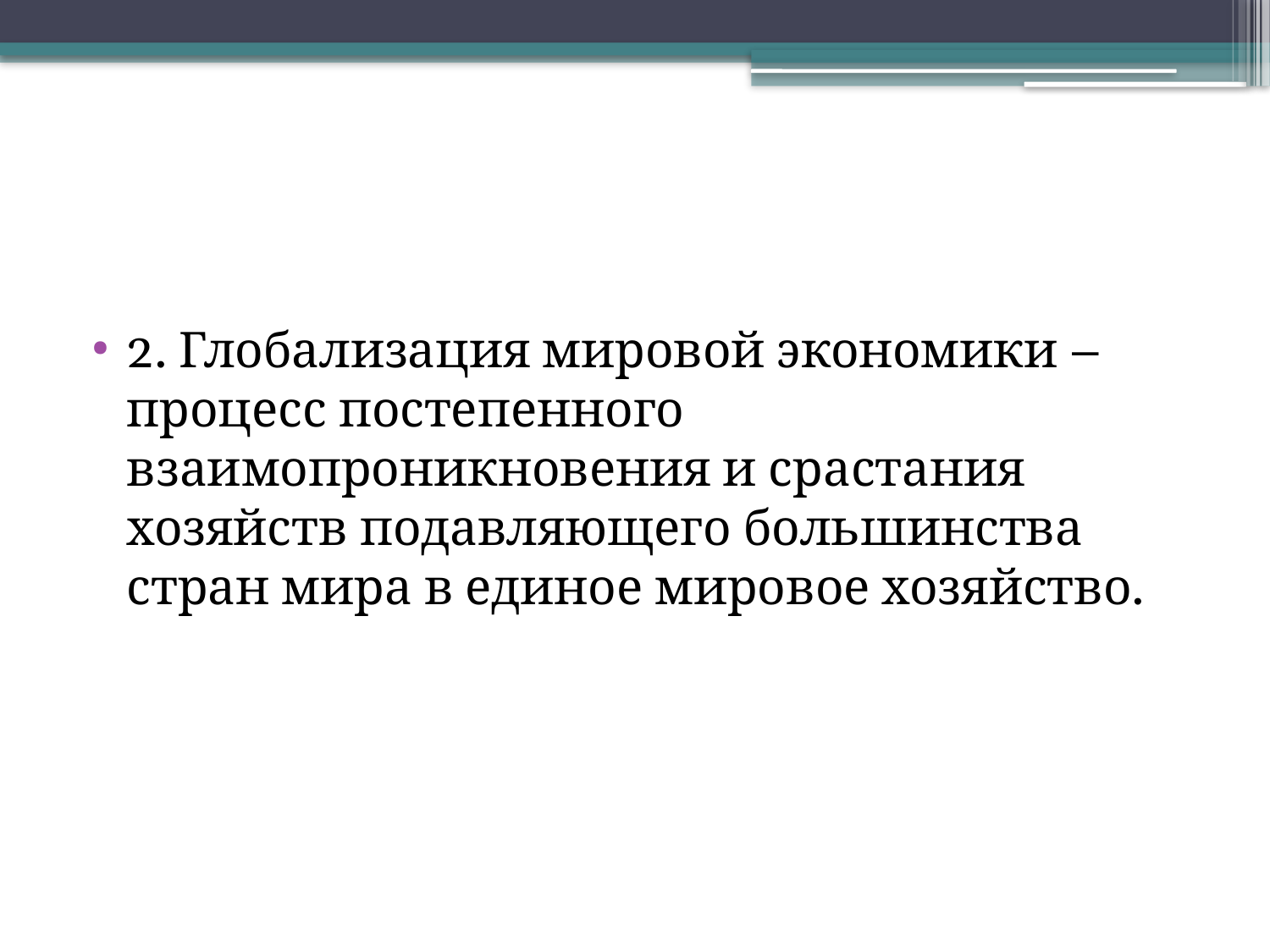

#
2. Глобализация мировой экономики – процесс постепенного взаимопроникновения и срастания хозяйств подавляющего большинства стран мира в единое мировое хозяйство.